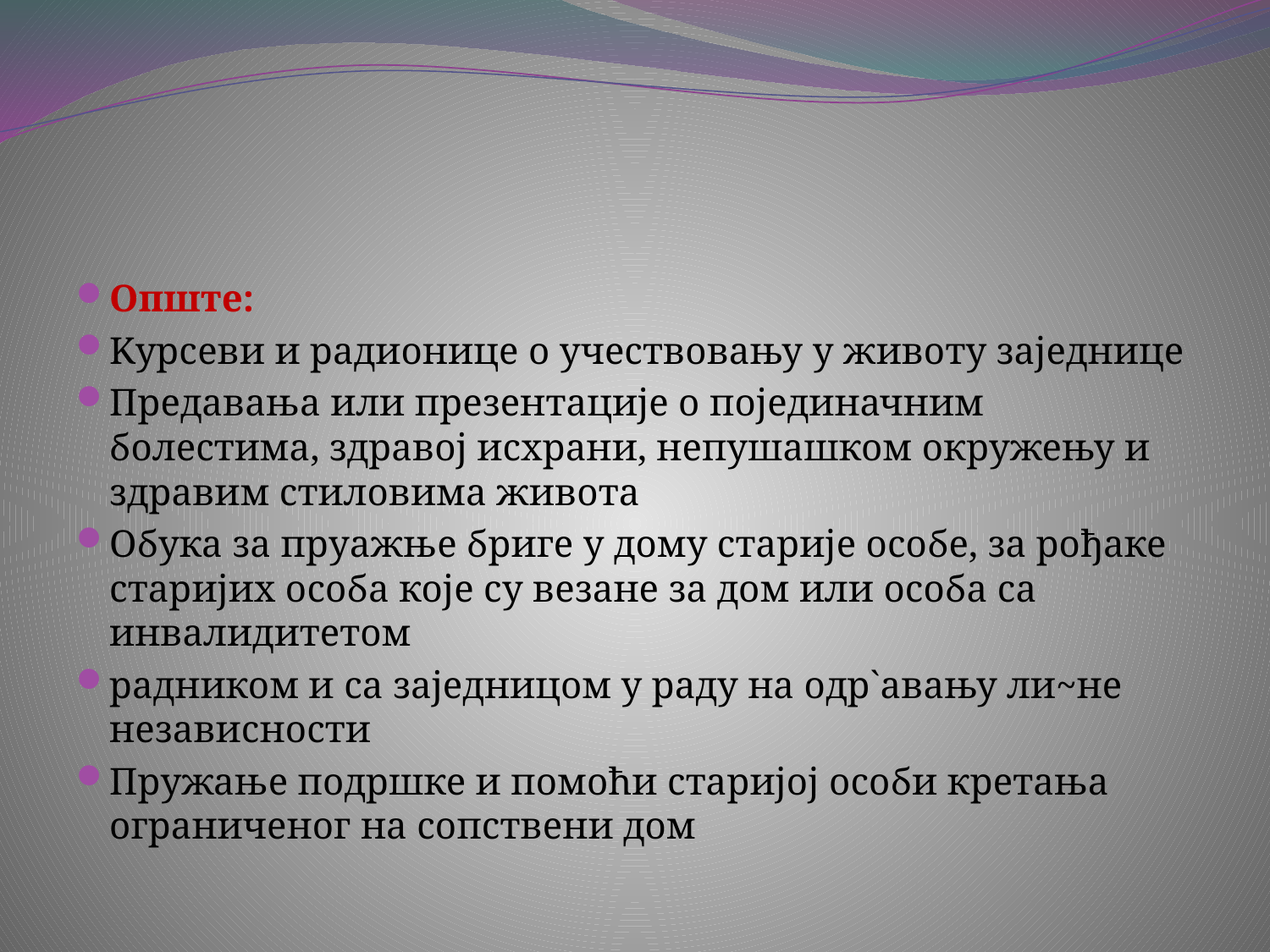

#
Опште:
Kурсеви и радионице о учествовању у животу заједнице
Предавања или презентације о појединачним болестима, здравој исхрани, непушашком окружењу и здравим стиловима живота
Обука за пруажње бриге у дому старије особе, за рођаке старијих особа које су везане за дом или особа са инвалидитетом
радником и са заједницом у раду на одр`авању ли~не независности
Пружање подршке и помоћи старијој особи кретања ограниченог на сопствени дом